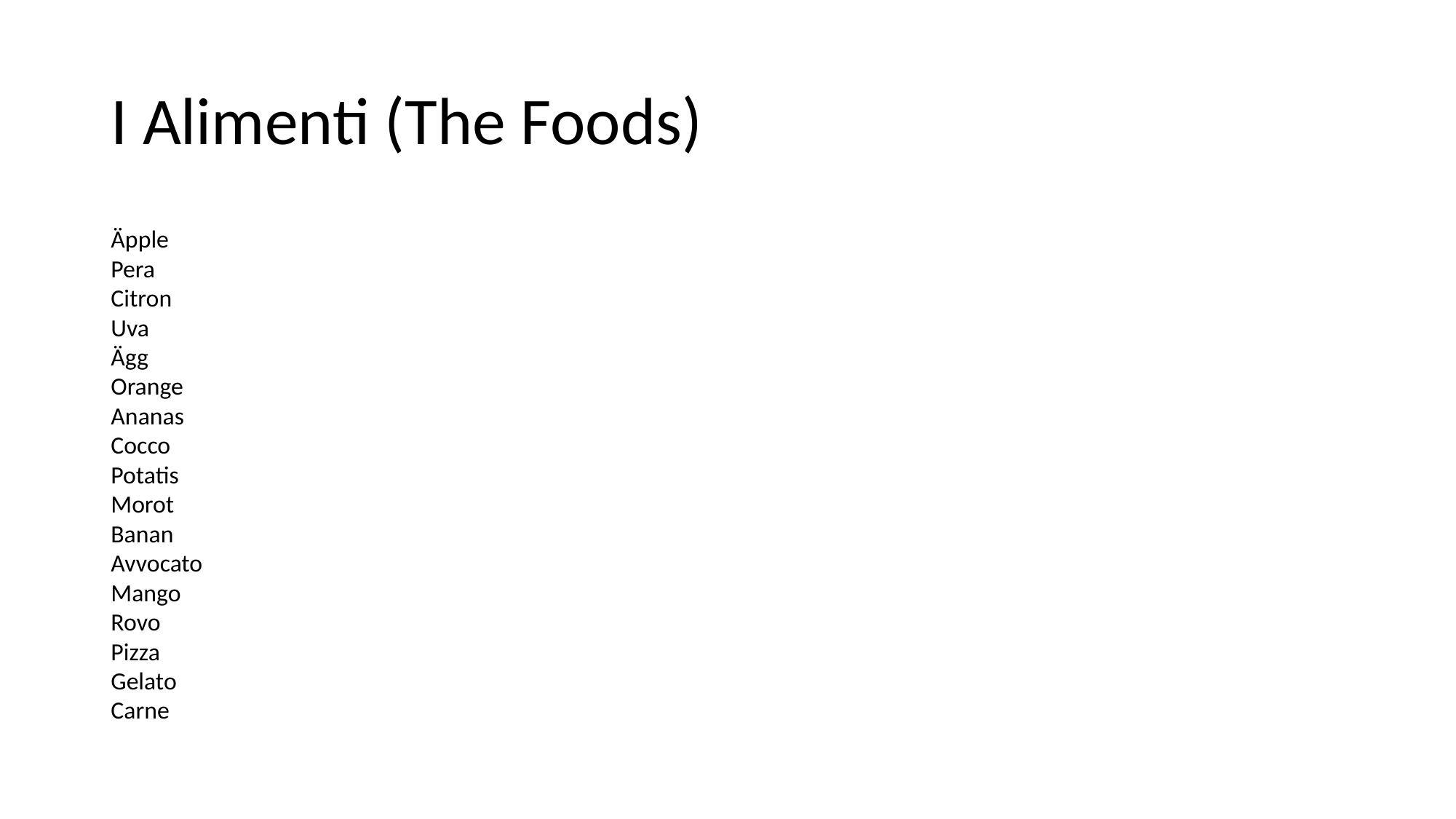

# I Alimenti (The Foods)
Äpple
Pera
Citron
Uva
Ägg
Orange
Ananas
Cocco
Potatis
Morot
Banan
Avvocato
Mango
Rovo
Pizza
Gelato
Carne